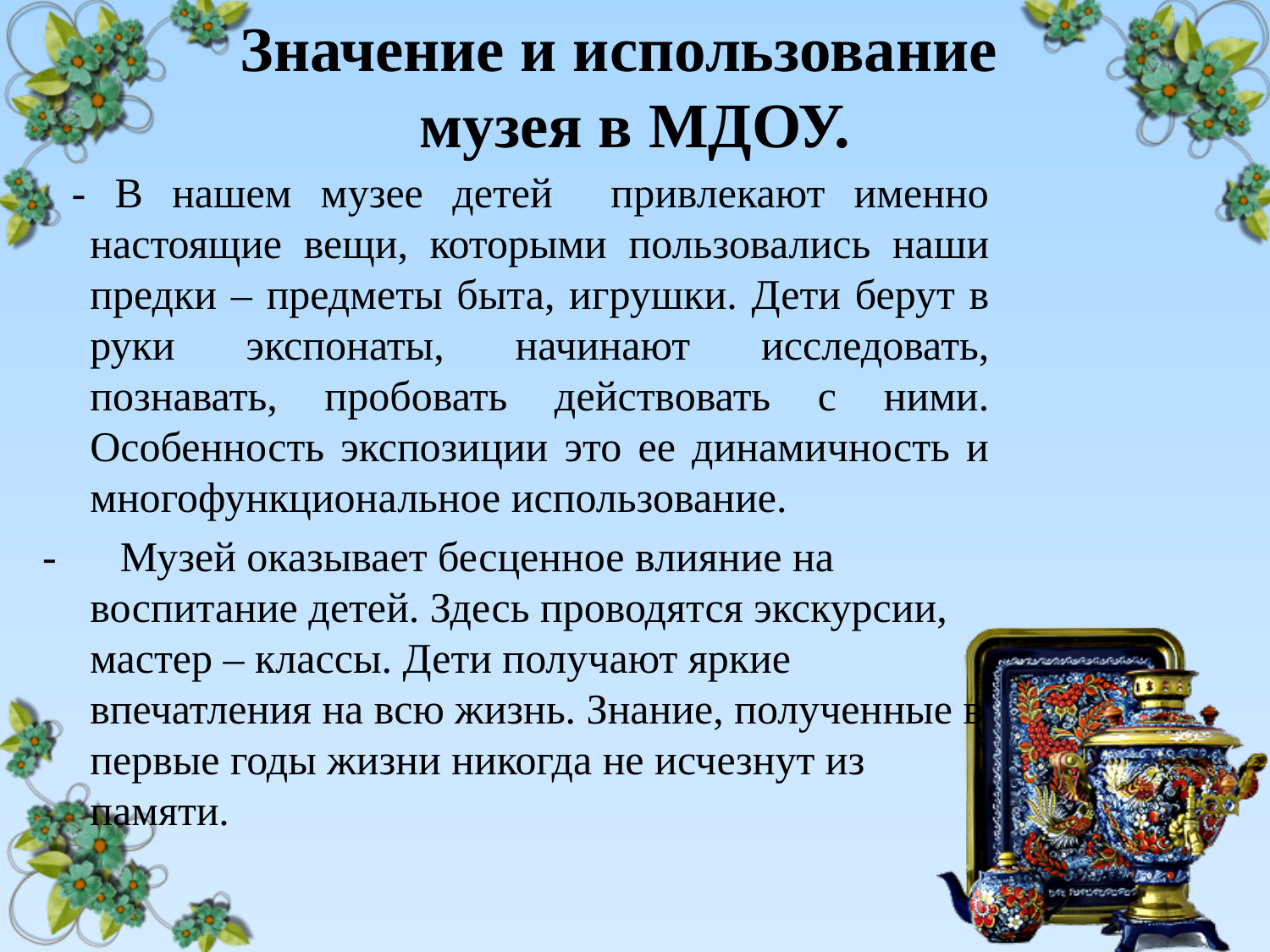

# Значение и использование музея в МДОУ.
 - В нашем музее детей  привлекают именно настоящие вещи, которыми пользовались наши предки – предметы быта, игрушки. Дети берут в руки экспонаты, начинают исследовать, познавать, пробовать действовать с ними. Особенность экспозиции это ее динамичность и многофункциональное использование.
-      Музей оказывает бесценное влияние на воспитание детей. Здесь проводятся экскурсии, мастер – классы. Дети получают яркие впечатления на всю жизнь. Знание, полученные в первые годы жизни никогда не исчезнут из памяти.